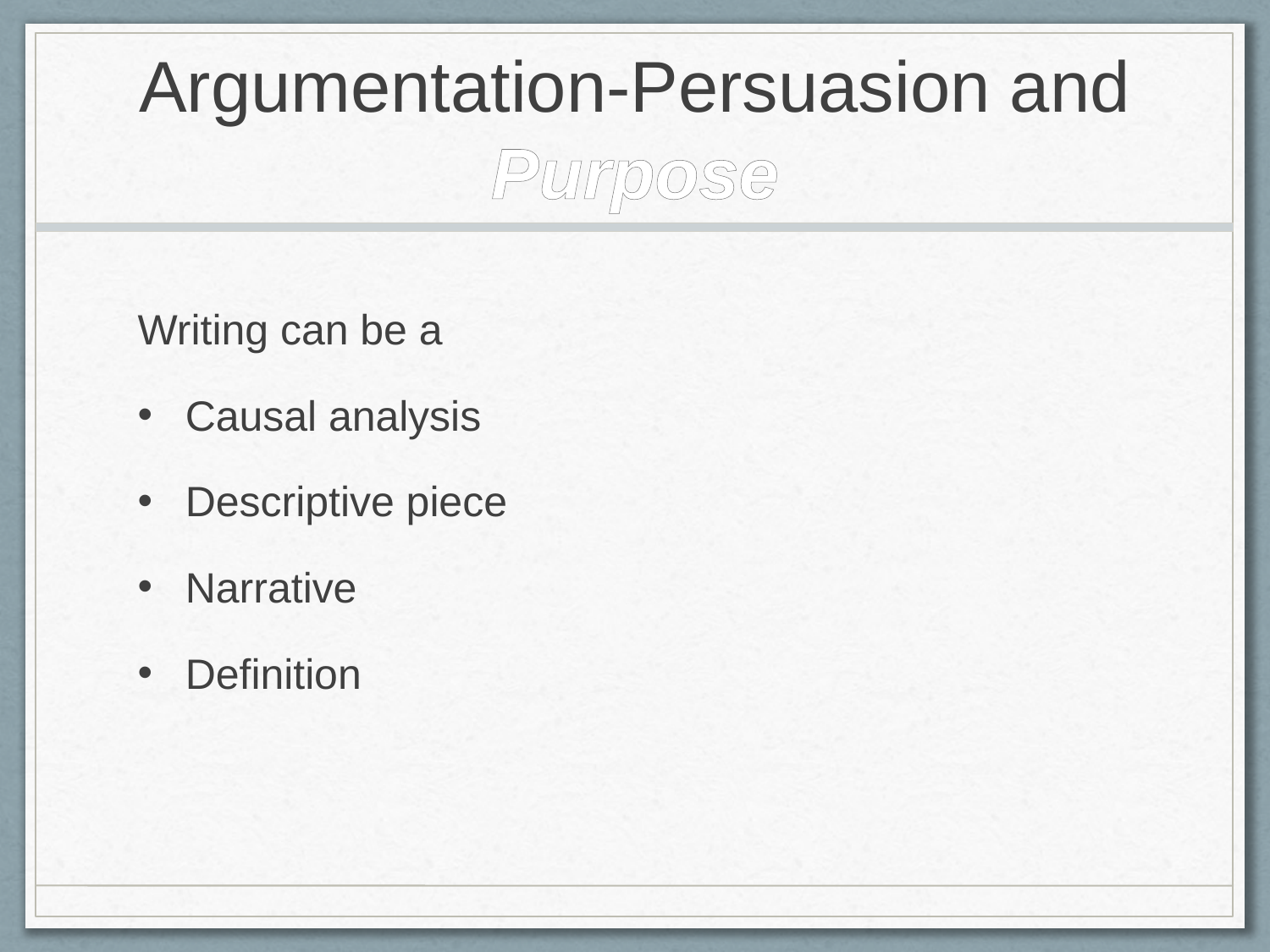

# Argumentation-Persuasion and Purpose
Writing can be a
Causal analysis
Descriptive piece
Narrative
Definition